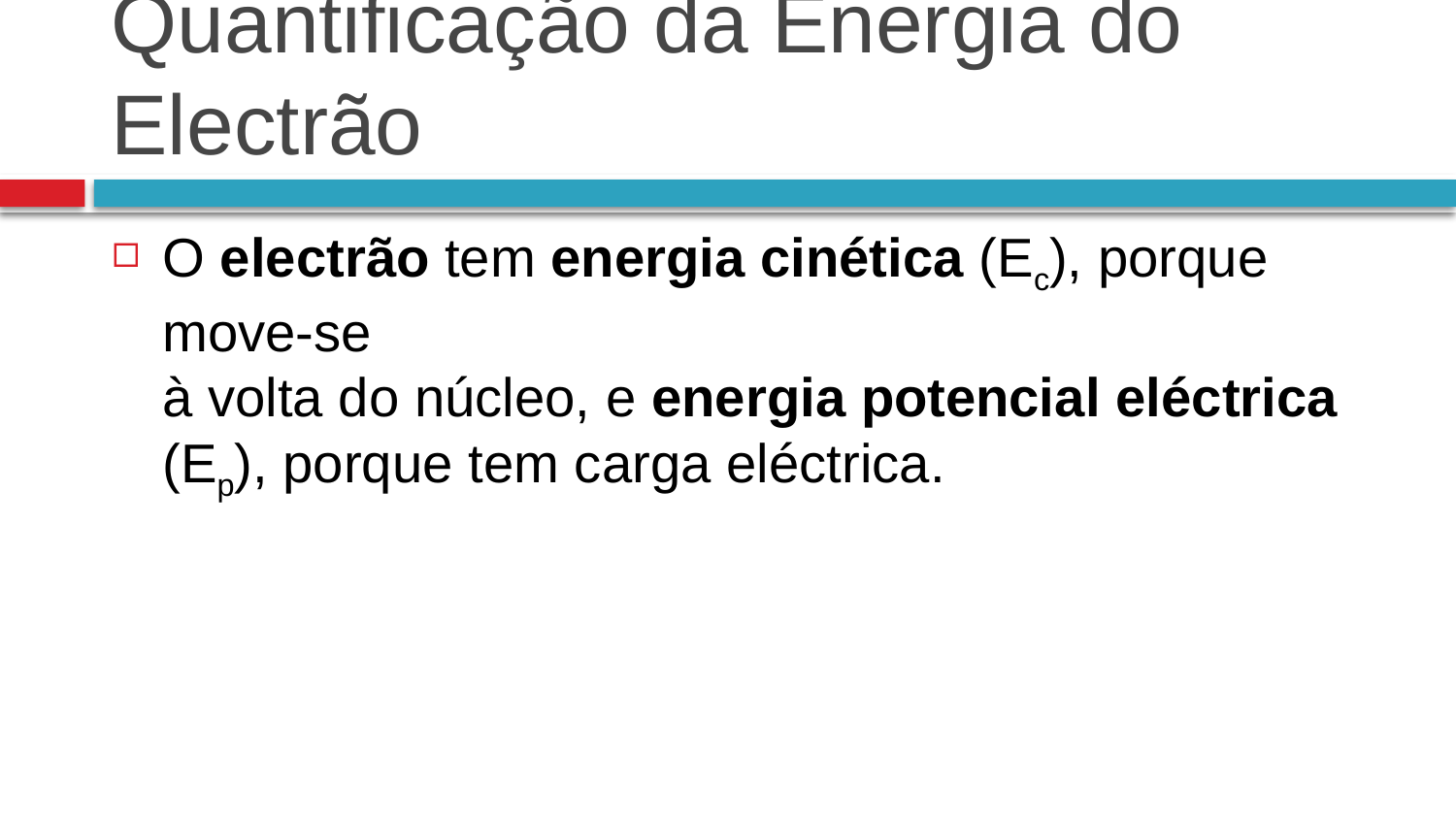

# Quantificação da Energia do Electrão
O electrão tem energia cinética (Ec), porque move-se
à volta do núcleo, e energia potencial eléctrica (Ep), porque tem carga eléctrica.